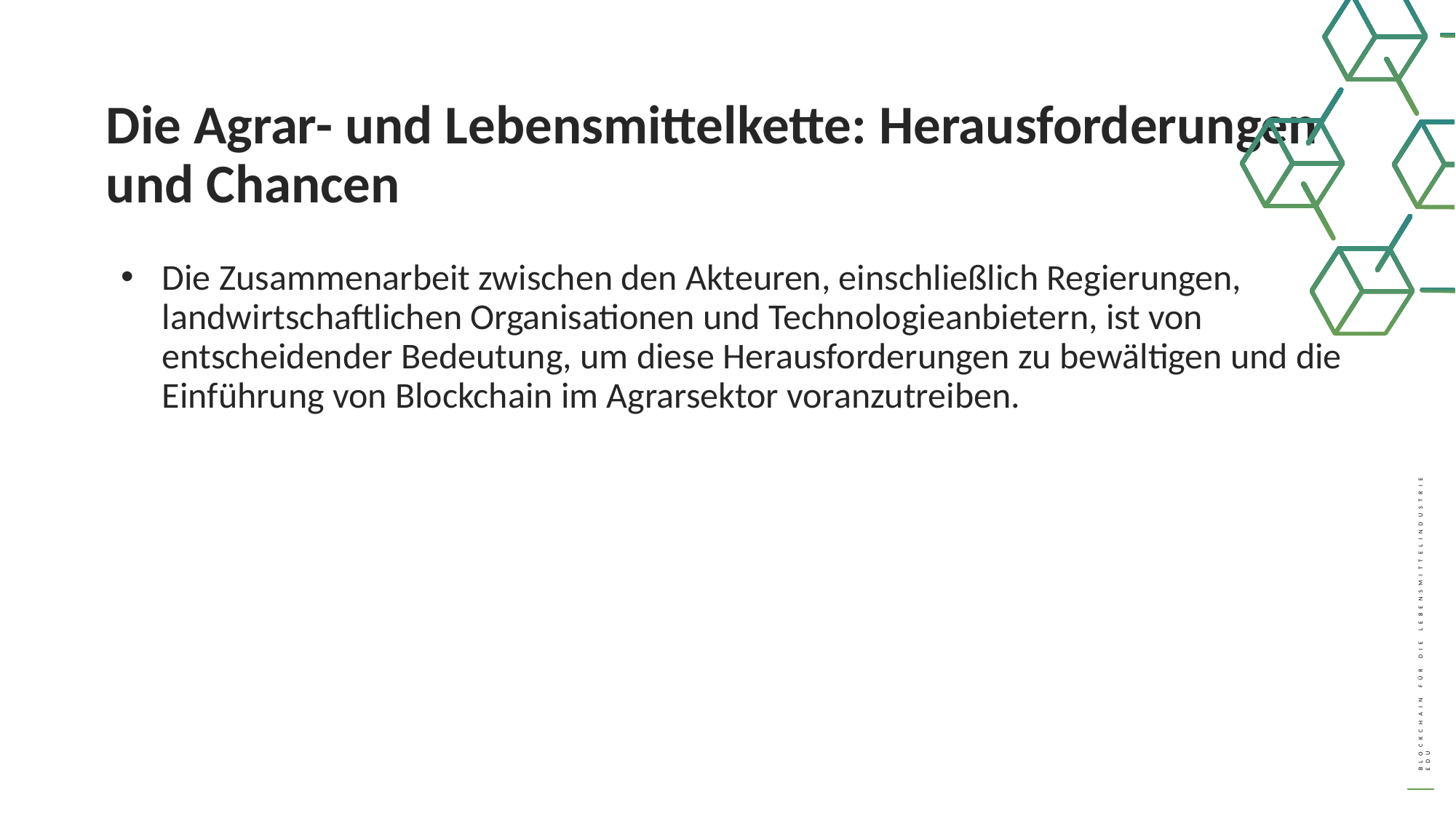

Die Agrar- und Lebensmittelkette: Herausforderungen und Chancen
Die Zusammenarbeit zwischen den Akteuren, einschließlich Regierungen, landwirtschaftlichen Organisationen und Technologieanbietern, ist von entscheidender Bedeutung, um diese Herausforderungen zu bewältigen und die Einführung von Blockchain im Agrarsektor voranzutreiben.